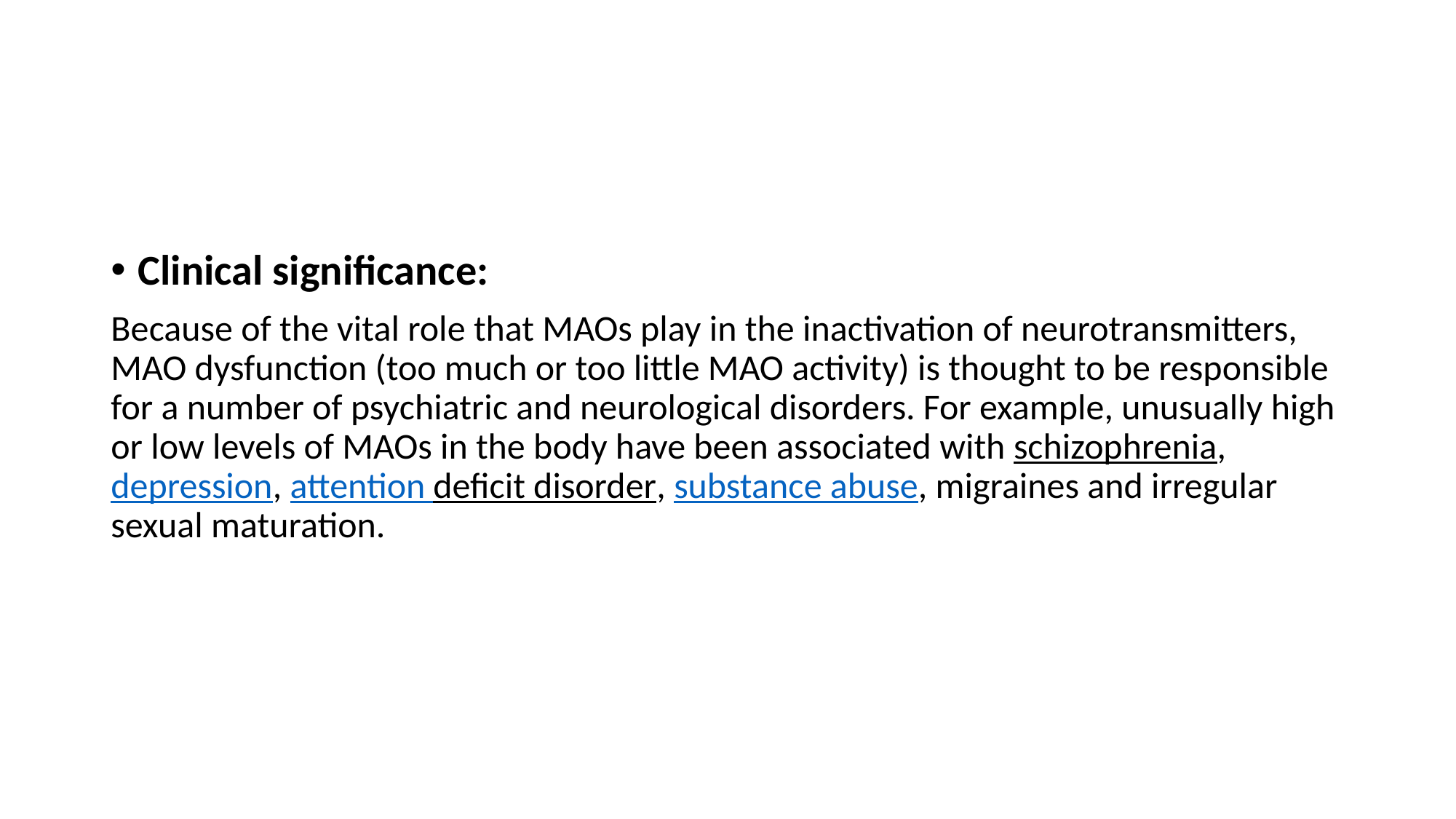

#
Clinical significance:
Because of the vital role that MAOs play in the inactivation of neurotransmitters, MAO dysfunction (too much or too little MAO activity) is thought to be responsible for a number of psychiatric and neurological disorders. For example, unusually high or low levels of MAOs in the body have been associated with schizophrenia, depression, attention deficit disorder, substance abuse, migraines and irregular sexual maturation.